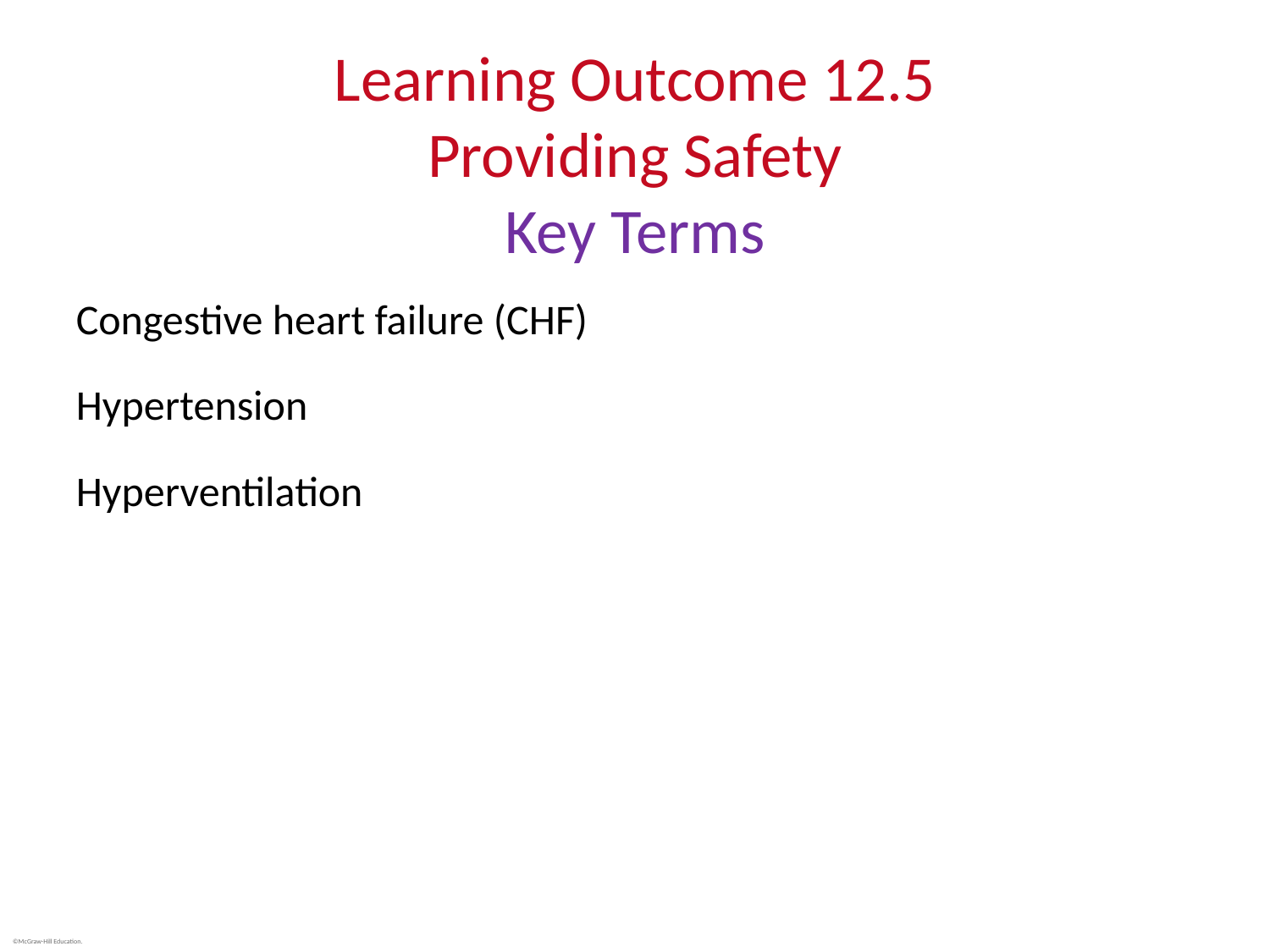

# Learning Outcome 12.5 Providing Safety Key Terms
Congestive heart failure (CHF)
Hypertension
Hyperventilation